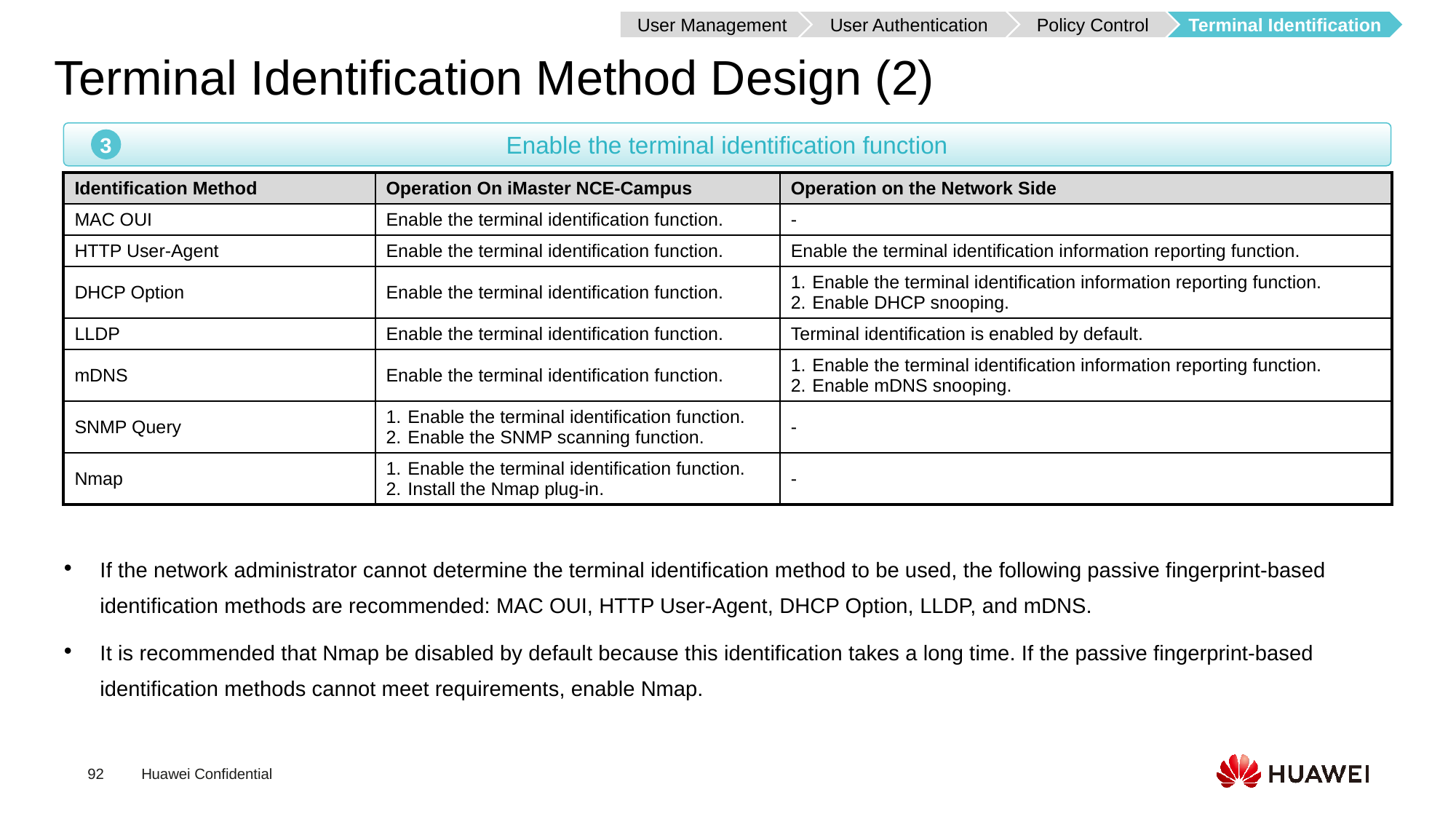

User Management
User Authentication
Policy Control
Terminal Identification
# Terminal Identification Method Design (2)
Enable the terminal identification function
3
| Identification Method | Operation On iMaster NCE-Campus | Operation on the Network Side |
| --- | --- | --- |
| MAC OUI | Enable the terminal identification function. | - |
| HTTP User-Agent | Enable the terminal identification function. | Enable the terminal identification information reporting function. |
| DHCP Option | Enable the terminal identification function. | Enable the terminal identification information reporting function. Enable DHCP snooping. |
| LLDP | Enable the terminal identification function. | Terminal identification is enabled by default. |
| mDNS | Enable the terminal identification function. | Enable the terminal identification information reporting function. Enable mDNS snooping. |
| SNMP Query | Enable the terminal identification function. Enable the SNMP scanning function. | - |
| Nmap | Enable the terminal identification function. Install the Nmap plug-in. | - |
If the network administrator cannot determine the terminal identification method to be used, the following passive fingerprint-based identification methods are recommended: MAC OUI, HTTP User-Agent, DHCP Option, LLDP, and mDNS.
It is recommended that Nmap be disabled by default because this identification takes a long time. If the passive fingerprint-based identification methods cannot meet requirements, enable Nmap.